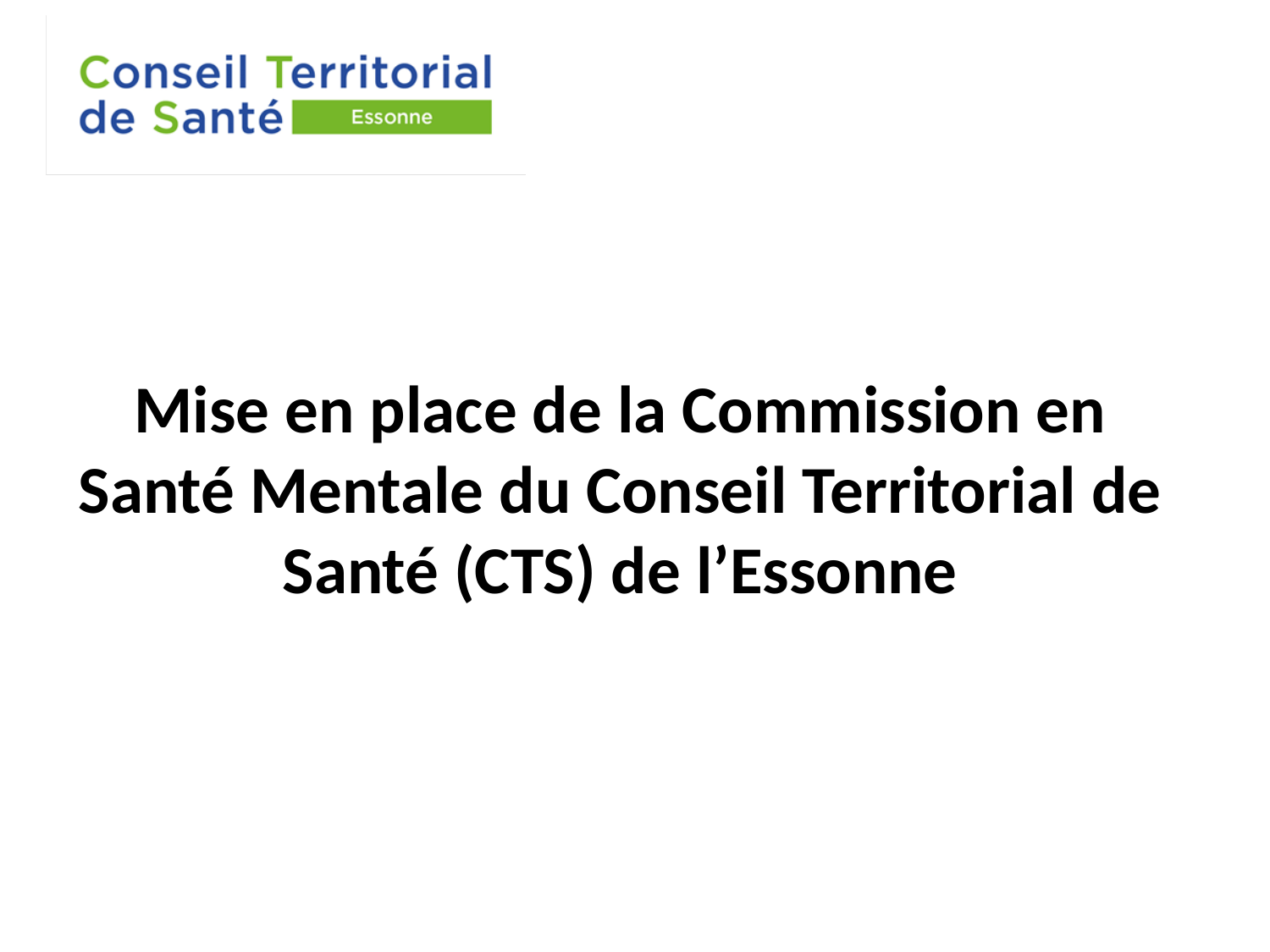

# Mise en place de la Commission en Santé Mentale du Conseil Territorial de Santé (CTS) de l’Essonne